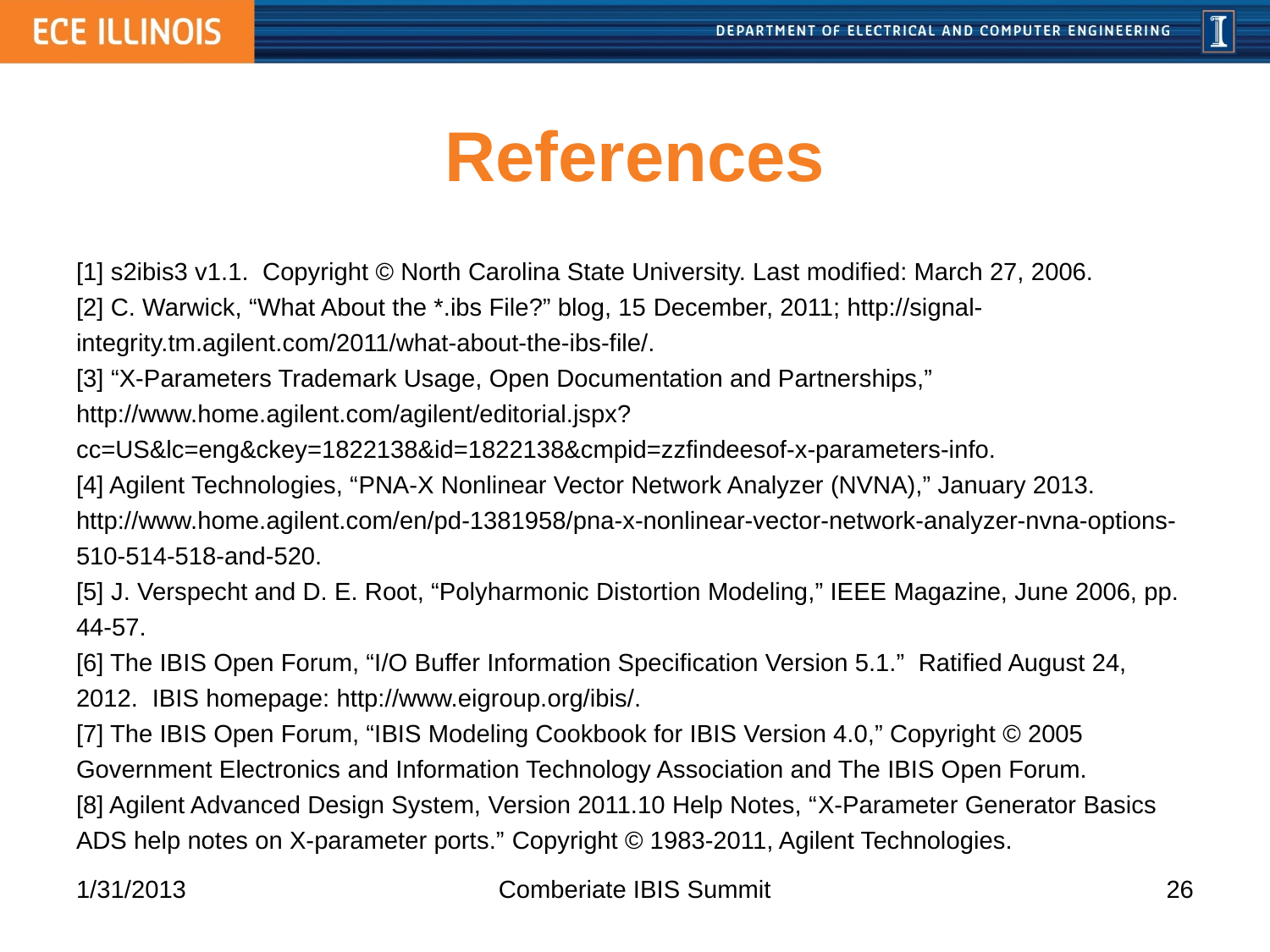

# References
[1] s2ibis3 v1.1.  Copyright © North Carolina State University. Last modified: March 27, 2006.
[2] C. Warwick, “What About the *.ibs File?” blog, 15 December, 2011; http://signal-integrity.tm.agilent.com/2011/what-about-the-ibs-file/.
[3] “X-Parameters Trademark Usage, Open Documentation and Partnerships,” http://www.home.agilent.com/agilent/editorial.jspx?cc=US&lc=eng&ckey=1822138&id=1822138&cmpid=zzfindeesof-x-parameters-info.
[4] Agilent Technologies, “PNA-X Nonlinear Vector Network Analyzer (NVNA),” January 2013. http://www.home.agilent.com/en/pd-1381958/pna-x-nonlinear-vector-network-analyzer-nvna-options-510-514-518-and-520.
[5] J. Verspecht and D. E. Root, “Polyharmonic Distortion Modeling,” IEEE Magazine, June 2006, pp. 44-57.
[6] The IBIS Open Forum, “I/O Buffer Information Specification Version 5.1.”  Ratified August 24, 2012.  IBIS homepage: http://www.eigroup.org/ibis/.
[7] The IBIS Open Forum, “IBIS Modeling Cookbook for IBIS Version 4.0,” Copyright © 2005 Government Electronics and Information Technology Association and The IBIS Open Forum.
[8] Agilent Advanced Design System, Version 2011.10 Help Notes, “X-Parameter Generator Basics ADS help notes on X-parameter ports.” Copyright © 1983-2011, Agilent Technologies.
1/31/2013
Comberiate IBIS Summit
26